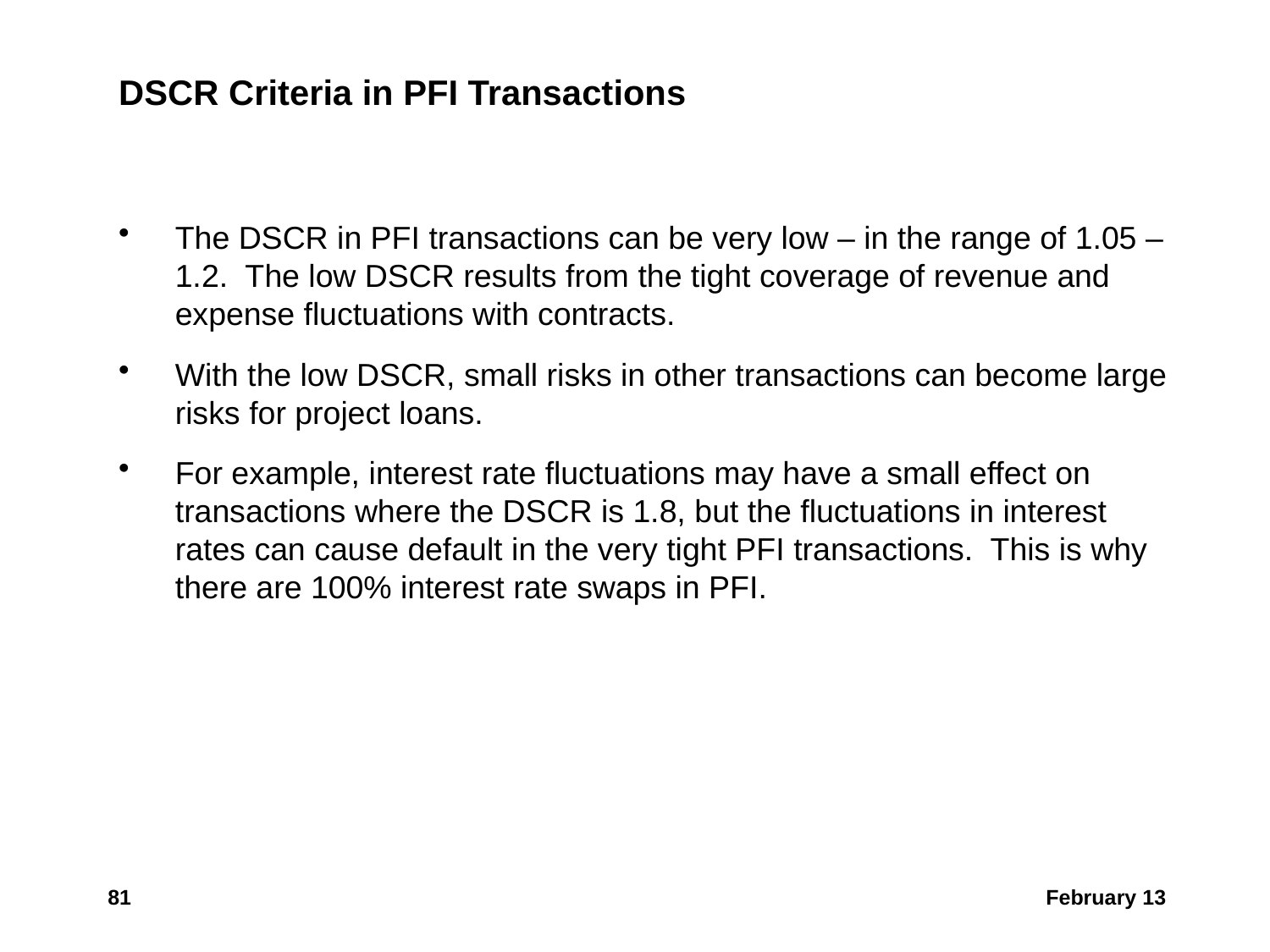

# DSCR Criteria in PFI Transactions
The DSCR in PFI transactions can be very low – in the range of 1.05 – 1.2.  The low DSCR results from the tight coverage of revenue and expense fluctuations with contracts.
With the low DSCR, small risks in other transactions can become large risks for project loans.
For example, interest rate fluctuations may have a small effect on transactions where the DSCR is 1.8, but the fluctuations in interest rates can cause default in the very tight PFI transactions.  This is why there are 100% interest rate swaps in PFI.